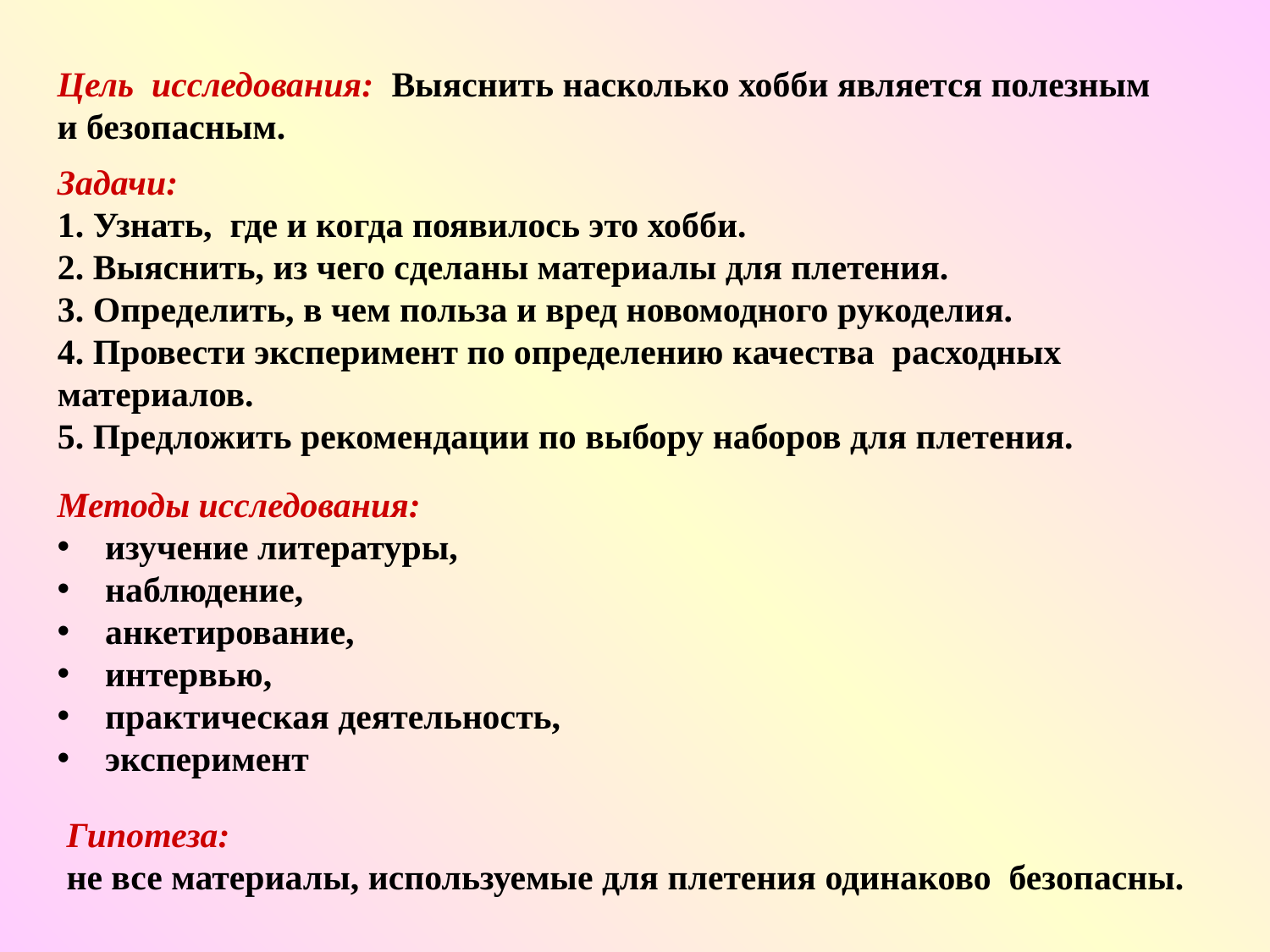

Цель  исследования:  Выяснить насколько хобби является полезным и безопасным.
Задачи:
1. Узнать,  где и когда появилось это хобби.
2. Выяснить, из чего сделаны материалы для плетения.
3. Определить, в чем польза и вред новомодного рукоделия.
4. Провести эксперимент по определению качества  расходных материалов.
5. Предложить рекомендации по выбору наборов для плетения.

Методы исследования:
изучение литературы,
наблюдение,
анкетирование,
интервью,
практическая деятельность,
эксперимент

Гипотеза:
не все материалы, используемые для плетения одинаково  безопасны.